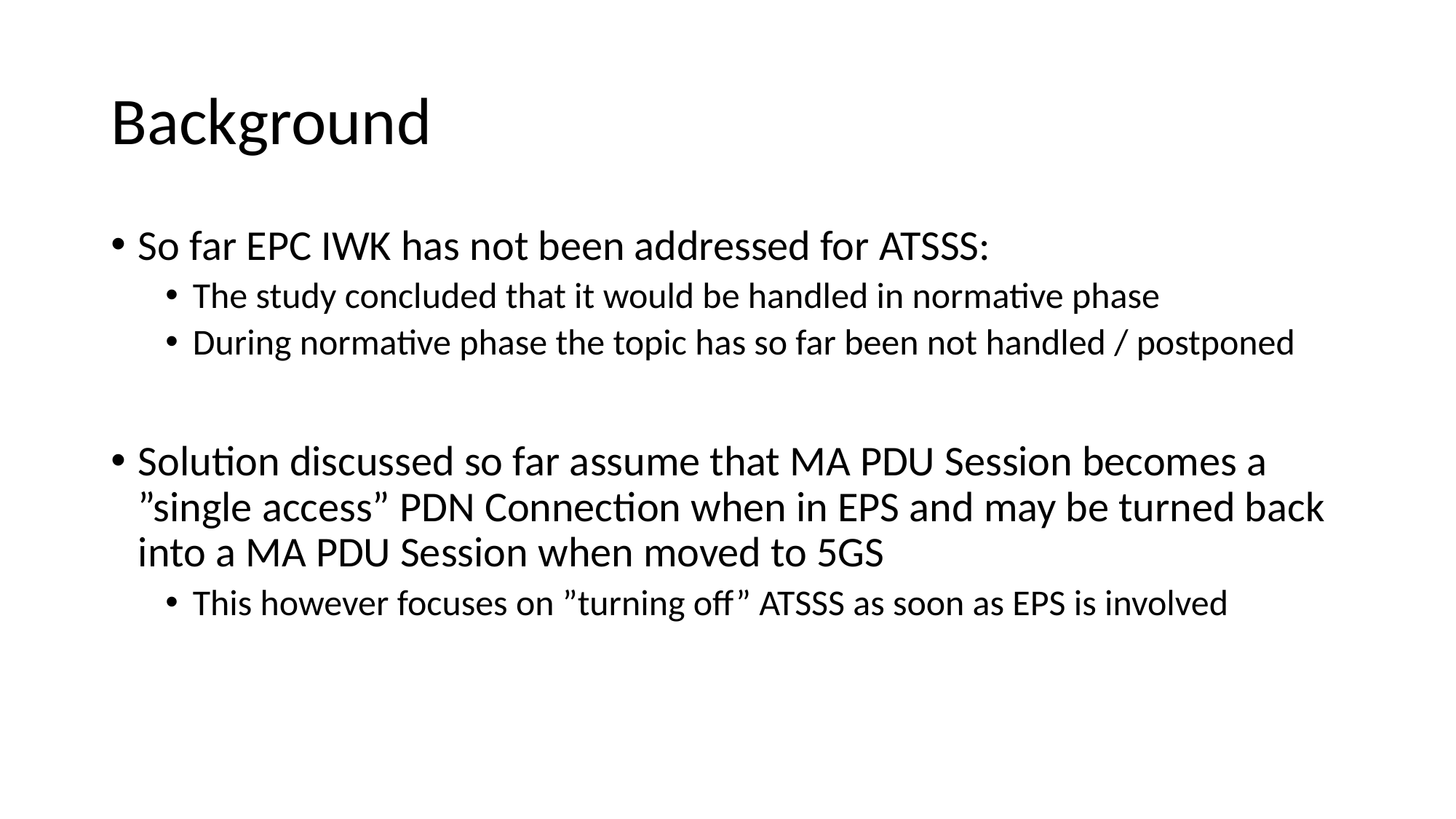

# Background
So far EPC IWK has not been addressed for ATSSS:
The study concluded that it would be handled in normative phase
During normative phase the topic has so far been not handled / postponed

Solution discussed so far assume that MA PDU Session becomes a ”single access” PDN Connection when in EPS and may be turned back into a MA PDU Session when moved to 5GS
This however focuses on ”turning off” ATSSS as soon as EPS is involved